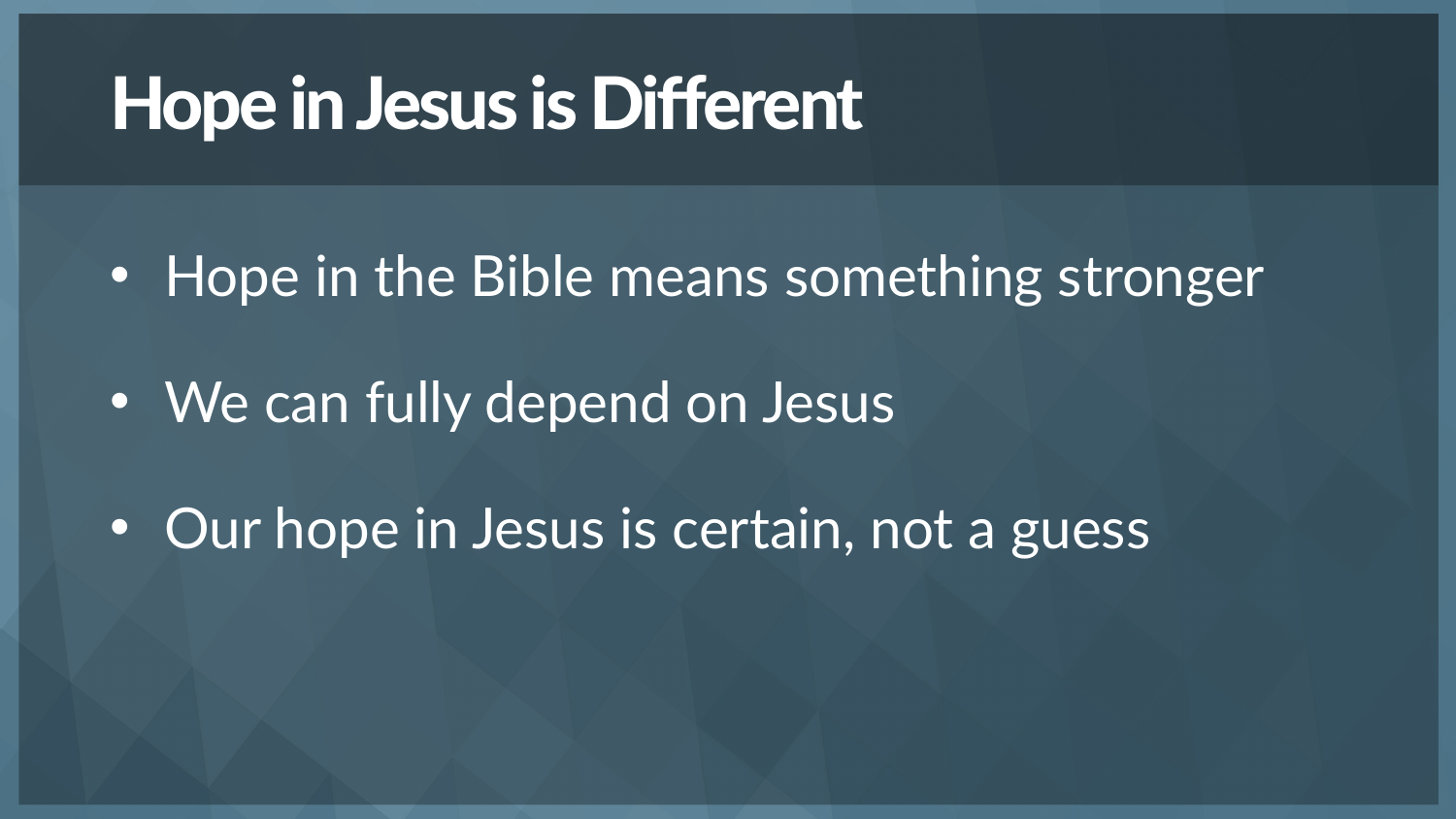

# Hope in Jesus is Different
Hope in the Bible means something stronger
We can fully depend on Jesus
Our hope in Jesus is certain, not a guess